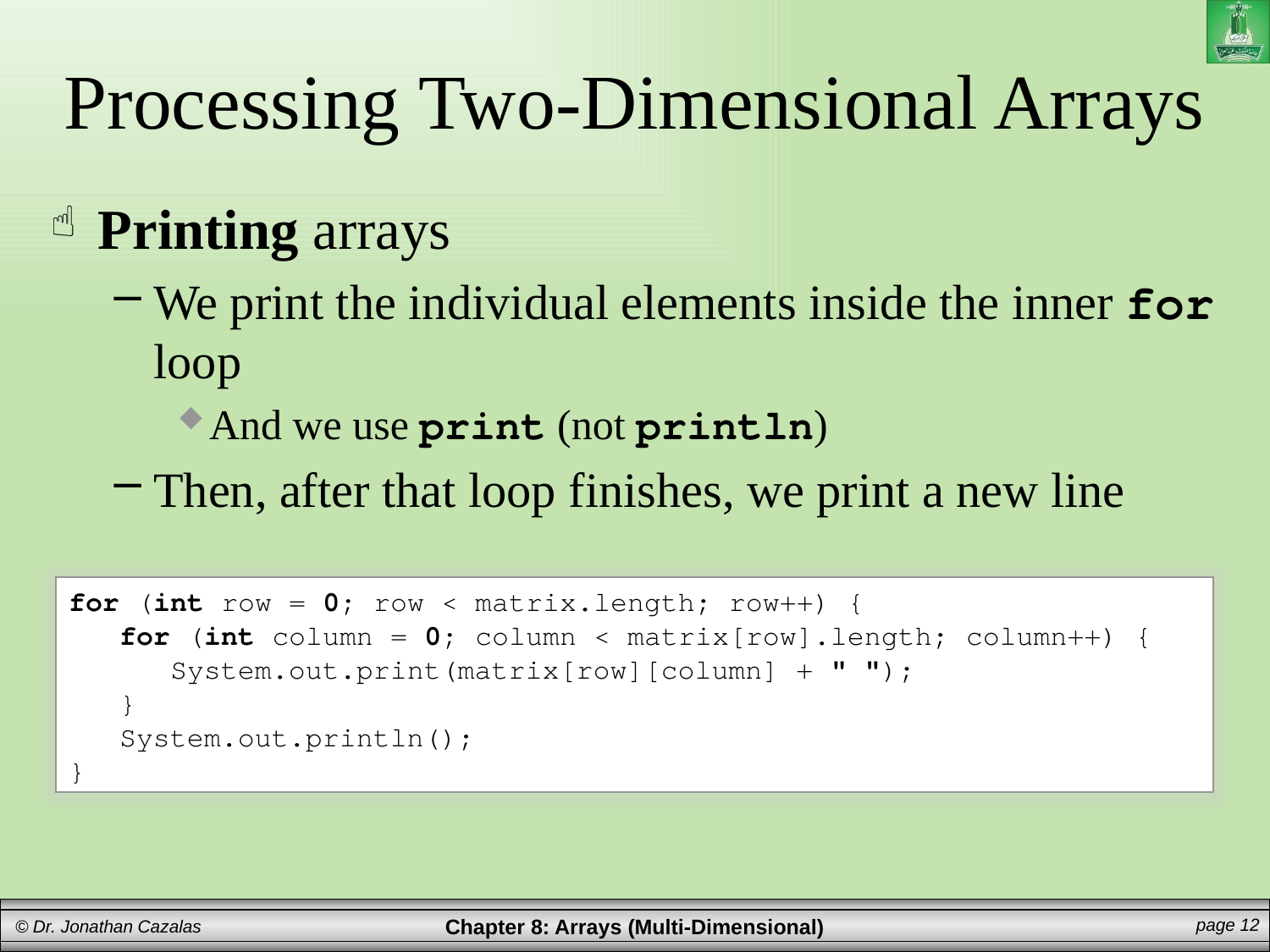

# Processing Two-Dimensional Arrays
Printing arrays
We print the individual elements inside the inner for loop
And we use print (not println)
Then, after that loop finishes, we print a new line
for (int row = 0; row < matrix.length; row++) {
   for (int column = 0; column < matrix[row].length; column++) {
      System.out.print(matrix[row][column] + " ");
   }
   System.out.println();
}